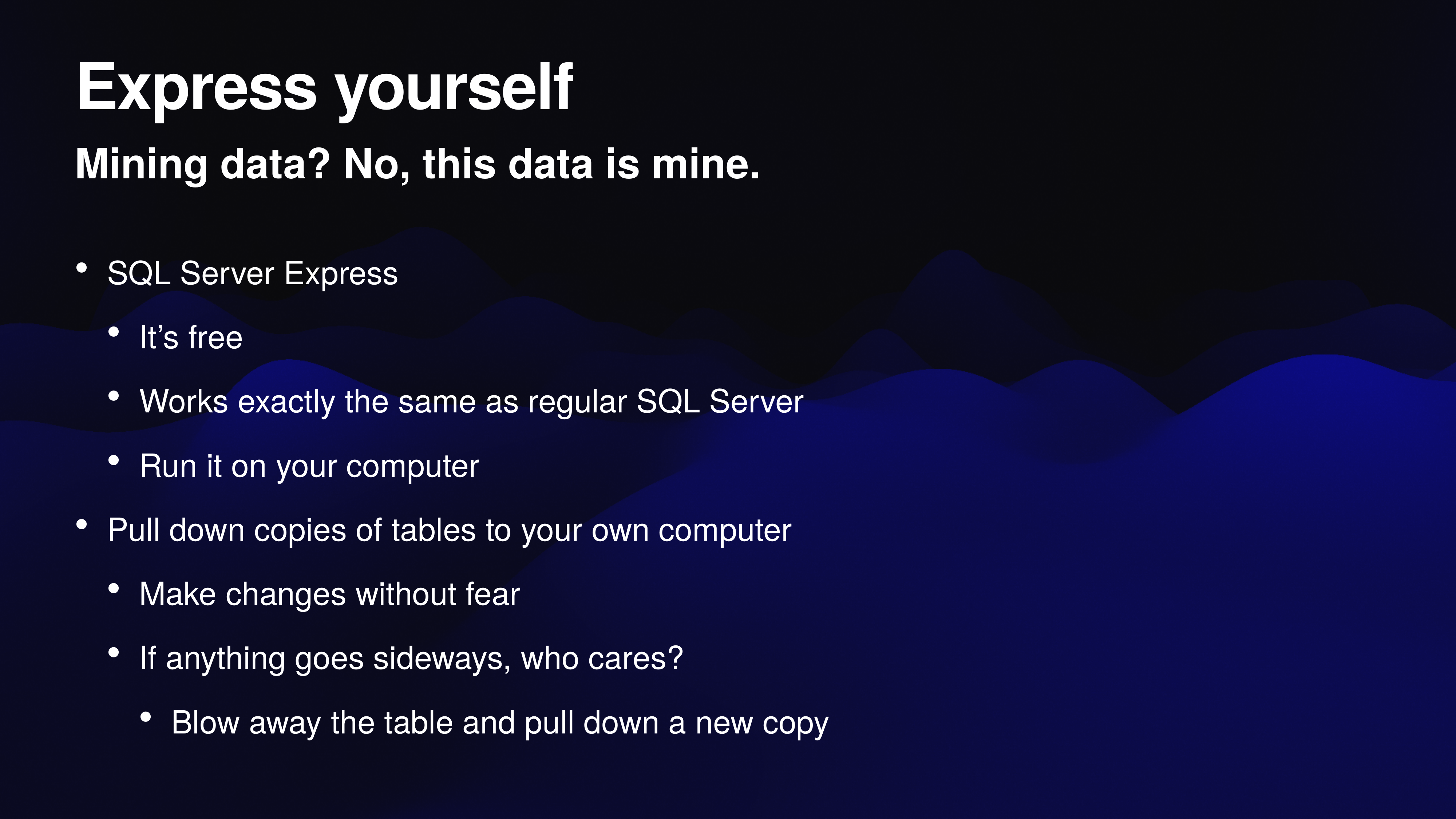

# Express yourself
Mining data? No, this data is mine.
SQL Server Express
It’s free
Works exactly the same as regular SQL Server
Run it on your computer
Pull down copies of tables to your own computer
Make changes without fear
If anything goes sideways, who cares?
Blow away the table and pull down a new copy